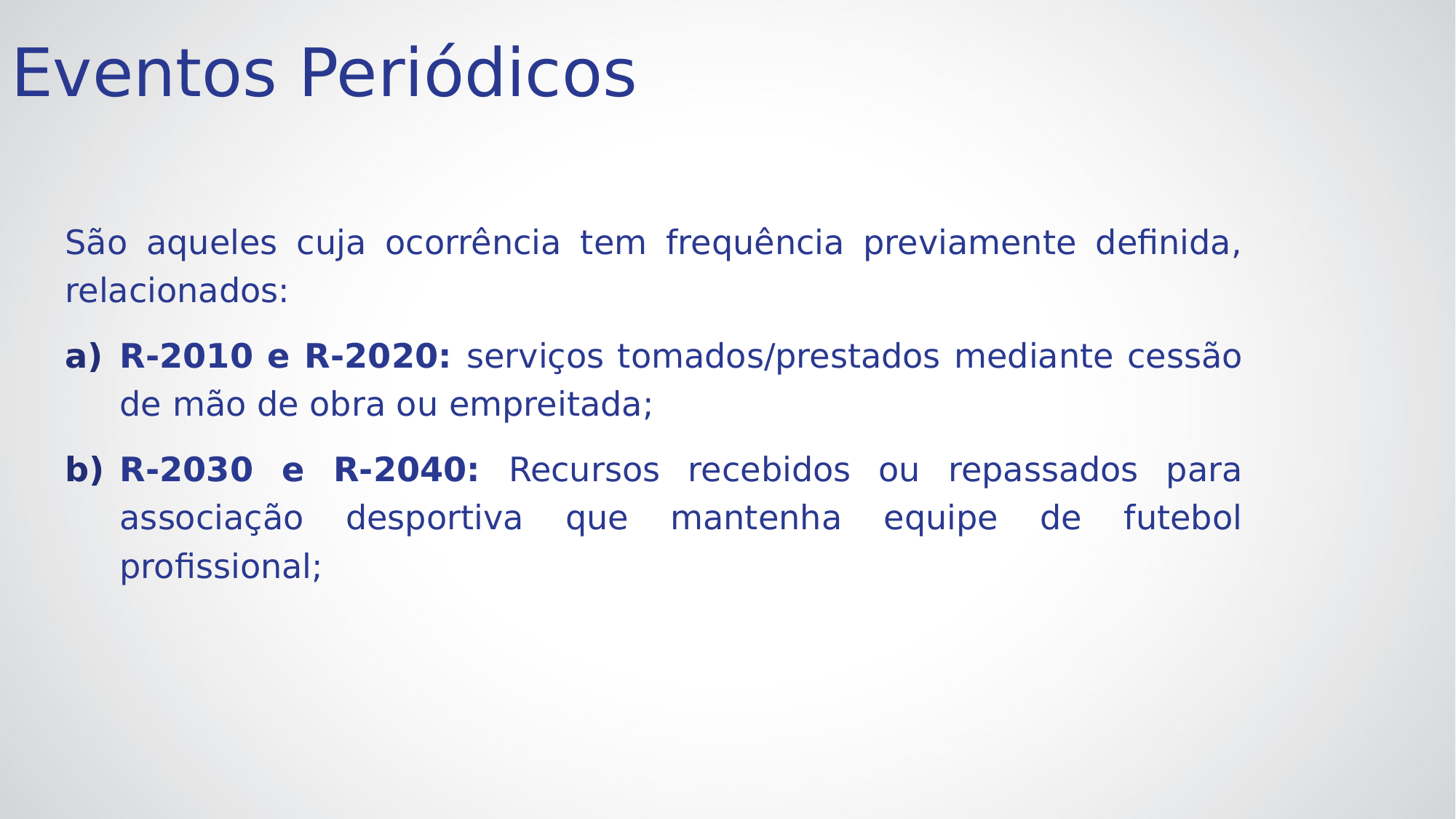

Eventos Periódicos
São aqueles cuja ocorrência tem frequência previamente definida, relacionados:
R-2010 e R-2020: serviços tomados/prestados mediante cessão de mão de obra ou empreitada;
R-2030 e R-2040: Recursos recebidos ou repassados para associação desportiva que mantenha equipe de futebol profissional;